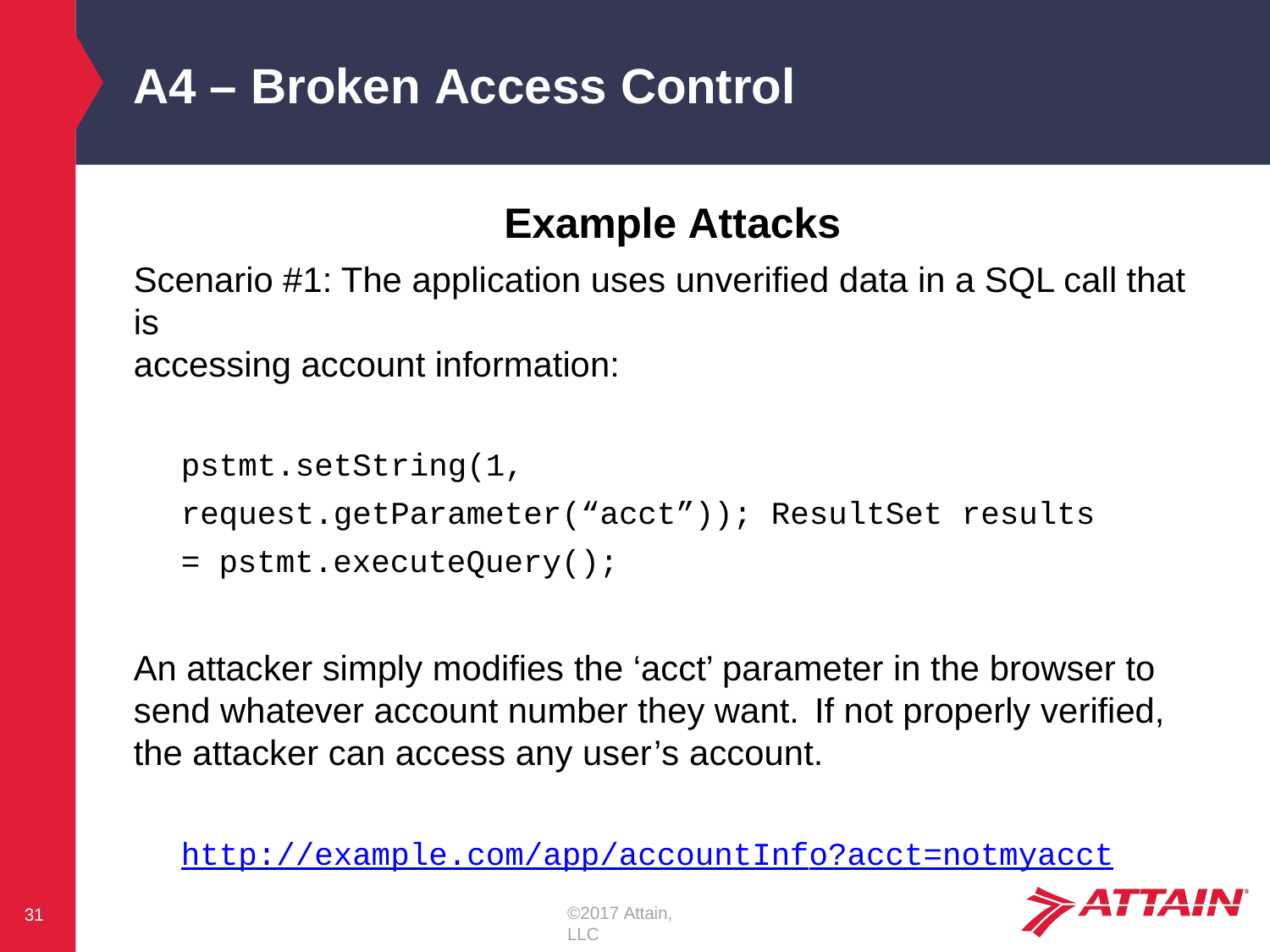

# A4 – Broken Access Control
Example Attacks

Scenario #1: The application uses unverified data in a SQL call that is
accessing account information:

pstmt.setString(1, request.getParameter(“acct”)); ResultSet results = pstmt.executeQuery();

An attacker simply modifies the ‘acct’ parameter in the browser to send whatever account number they want.	If not properly verified, the attacker can access any user’s account.

http://example.com/app/accountInfo?acct=notmyacct
©2017 Attain, LLC
31